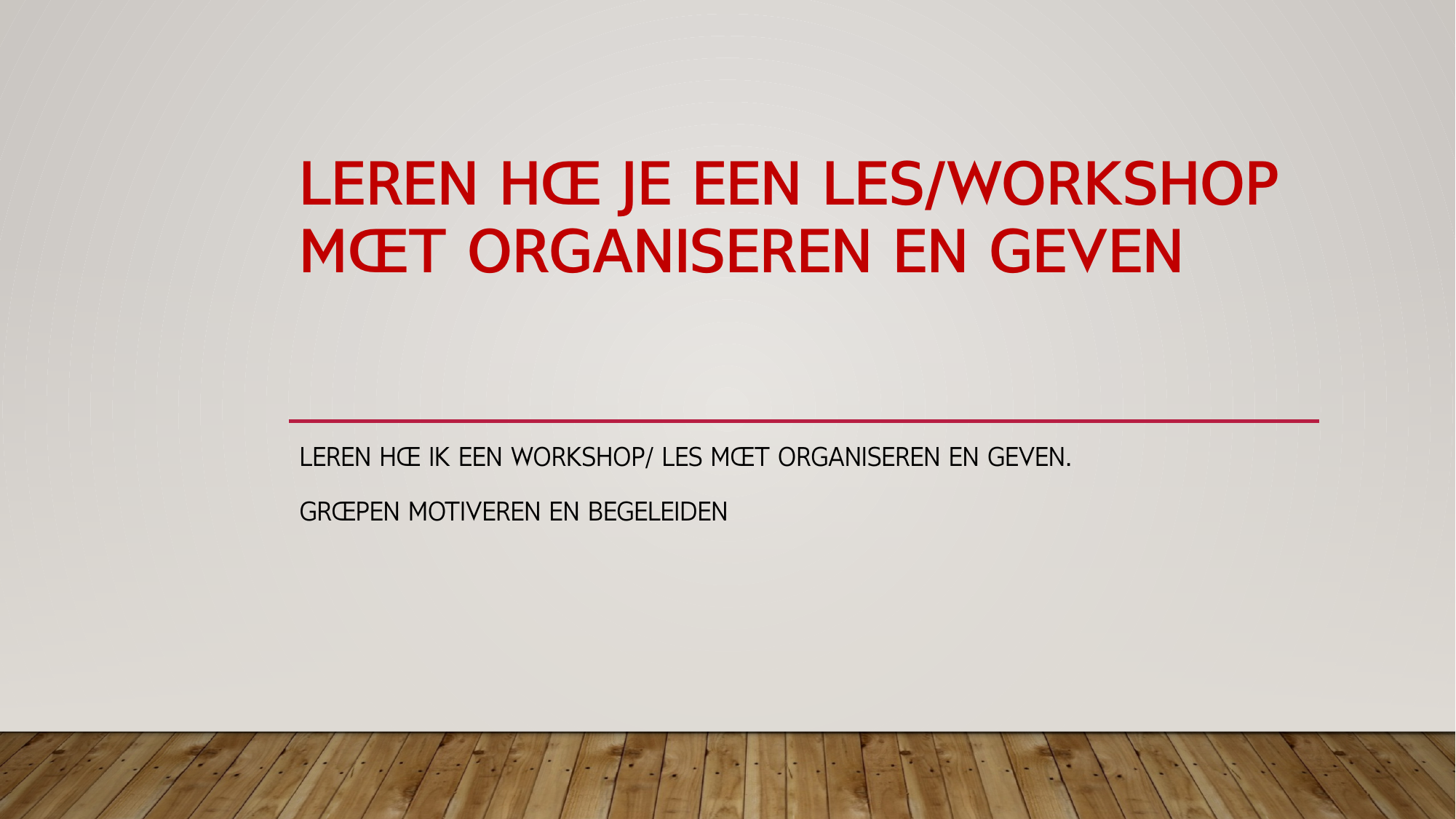

# Leren hoe je een les/workshop moet organiseren en geven
Leren hoe ik een workshop/ les moet organiseren en geven.
Groepen motiveren en begeleiden